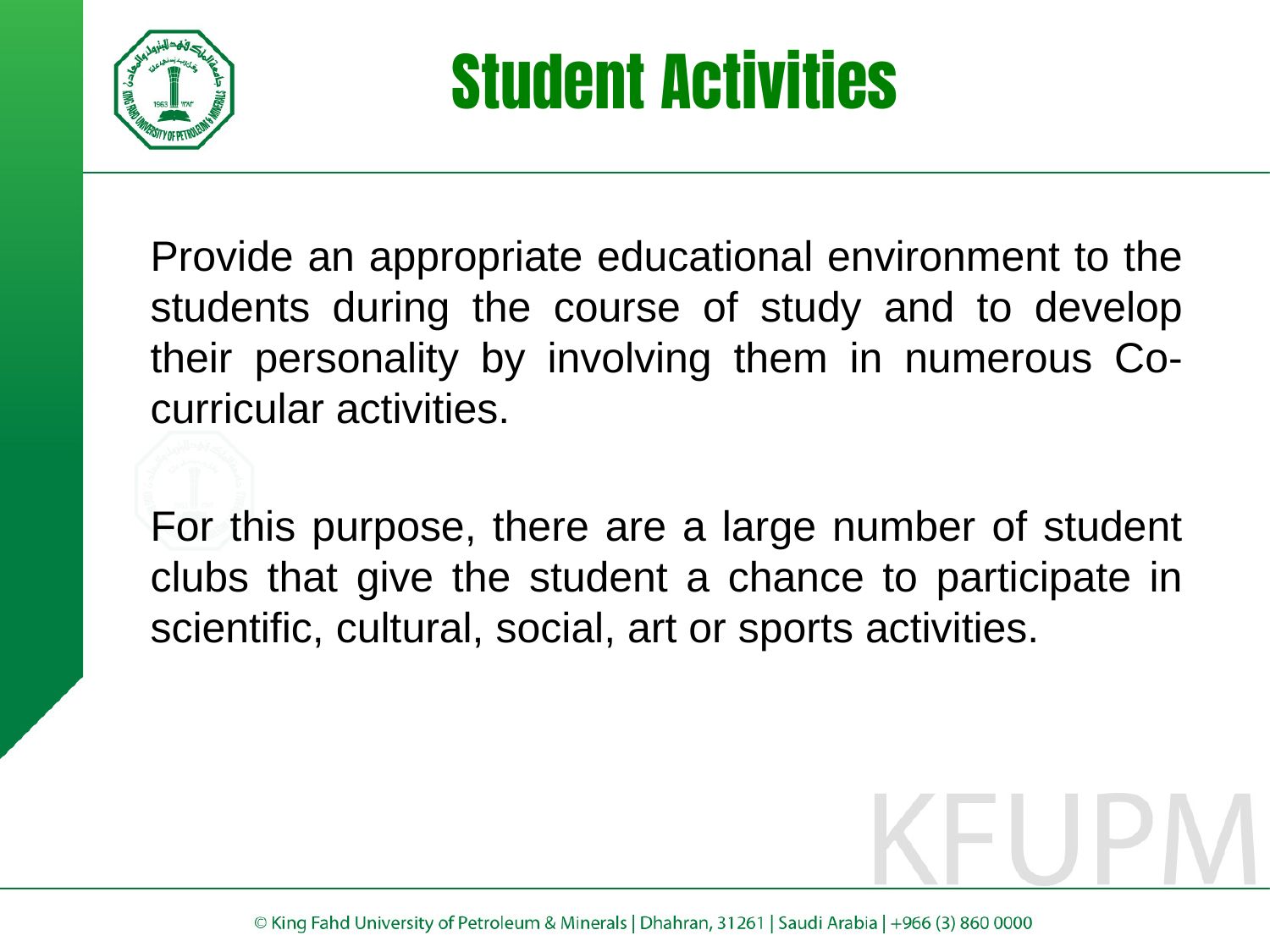

# Student Activities
Provide an appropriate educational environment to the students during the course of study and to develop their personality by involving them in numerous Co-curricular activities.

For this purpose, there are a large number of student clubs that give the student a chance to participate in scientific, cultural, social, art or sports activities.